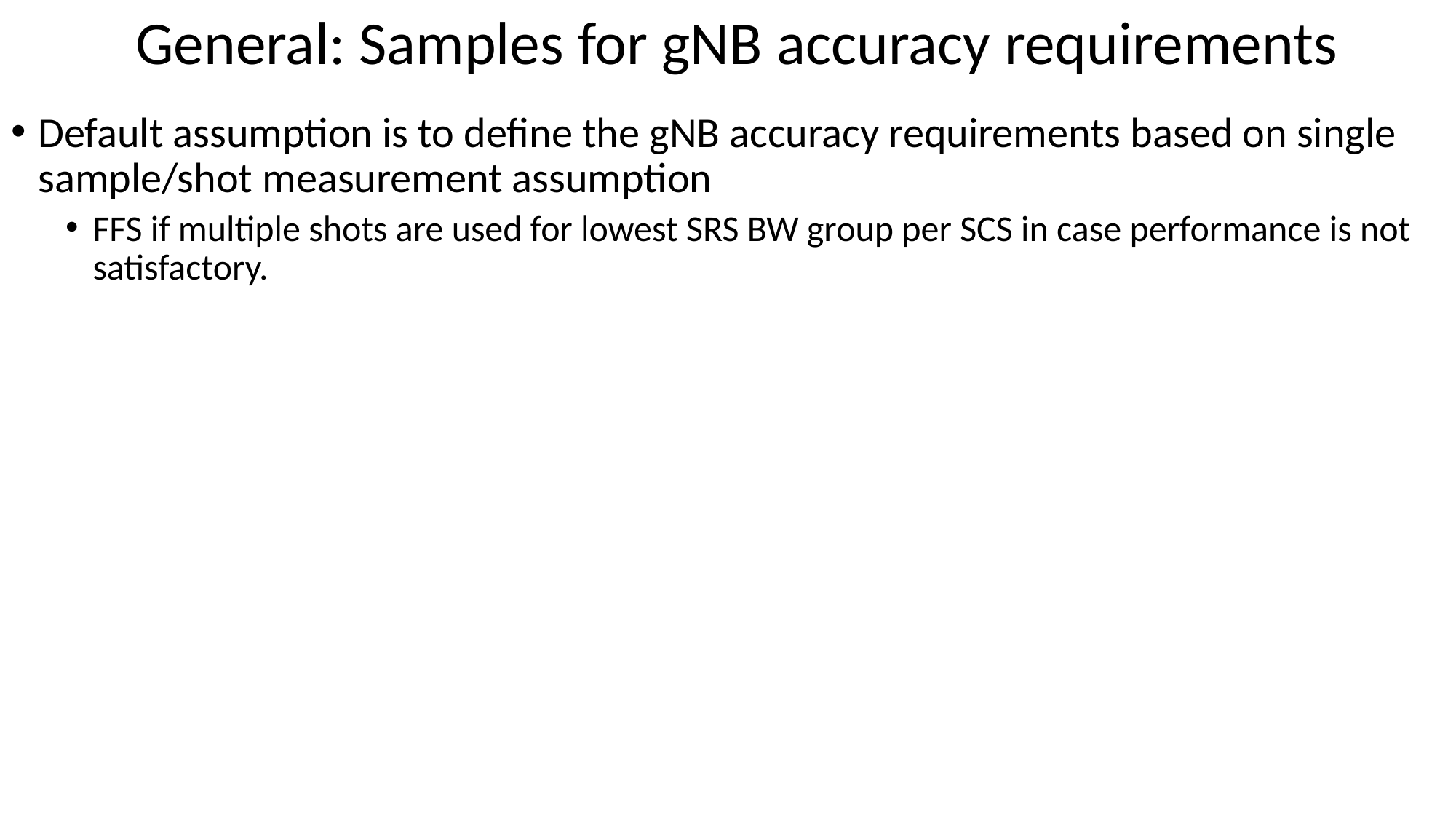

# General: Samples for gNB accuracy requirements
Default assumption is to define the gNB accuracy requirements based on single sample/shot measurement assumption
FFS if multiple shots are used for lowest SRS BW group per SCS in case performance is not satisfactory.